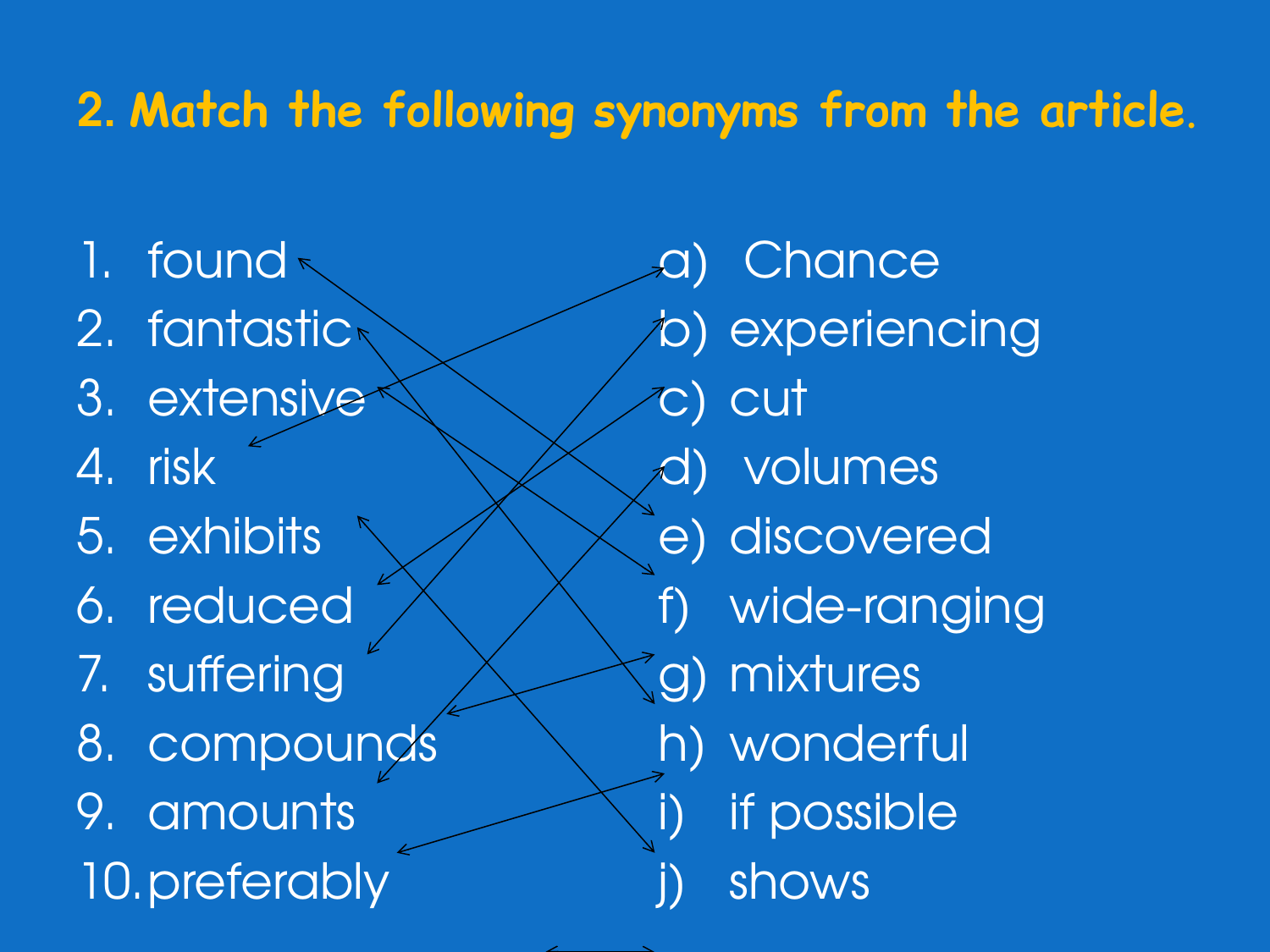

# 2. Match the following synonyms from the article.
found
fantastic
extensive
risk
exhibits
reduced
suffering
compounds
amounts
preferably
 Chance
experiencing
cut
 volumes
discovered
wide-ranging
mixtures
wonderful
if possible
shows